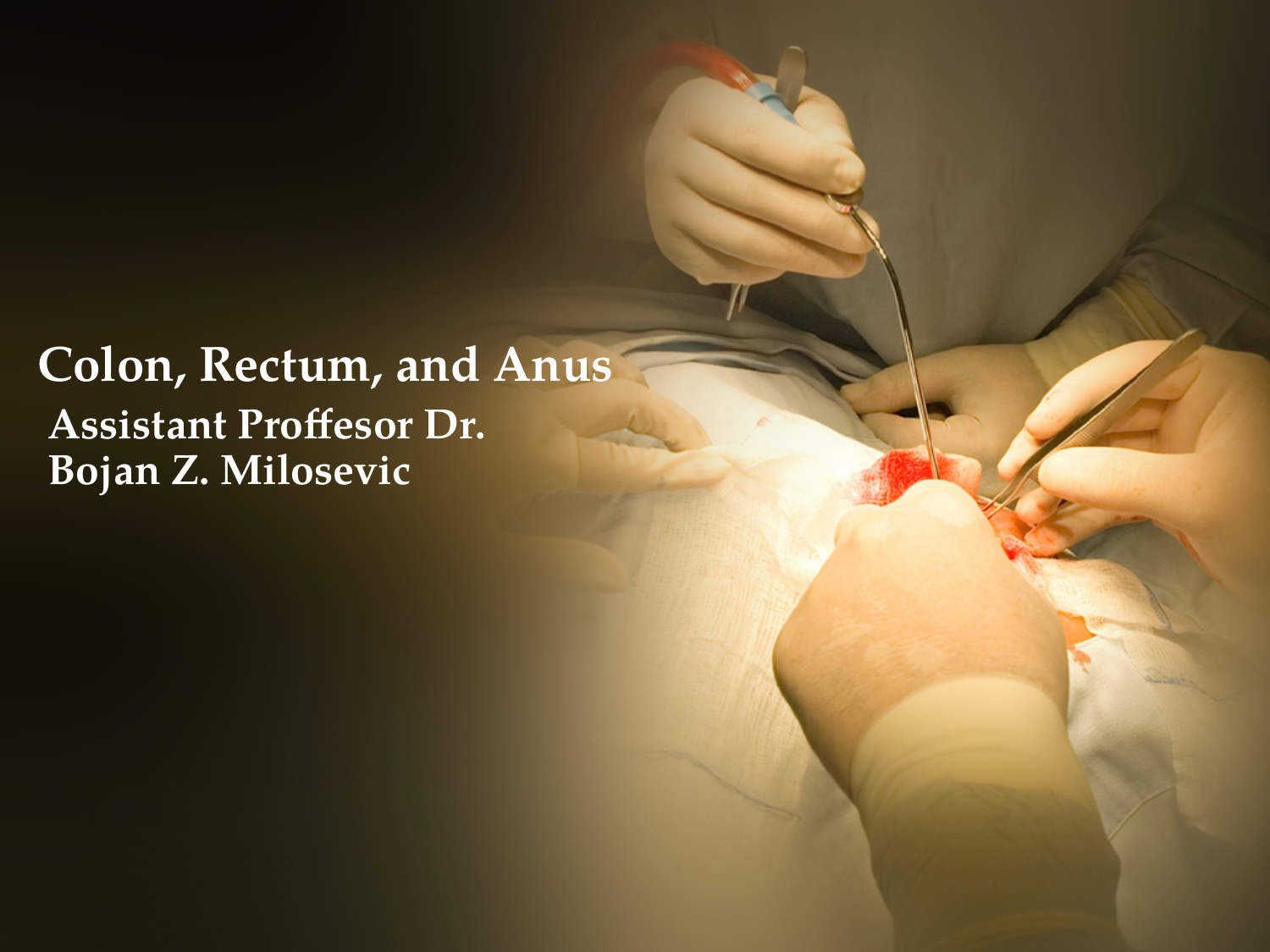

# Colon, Rectum, and Anus
Assistant Proffesor Dr. Bojan Z. Milosevic